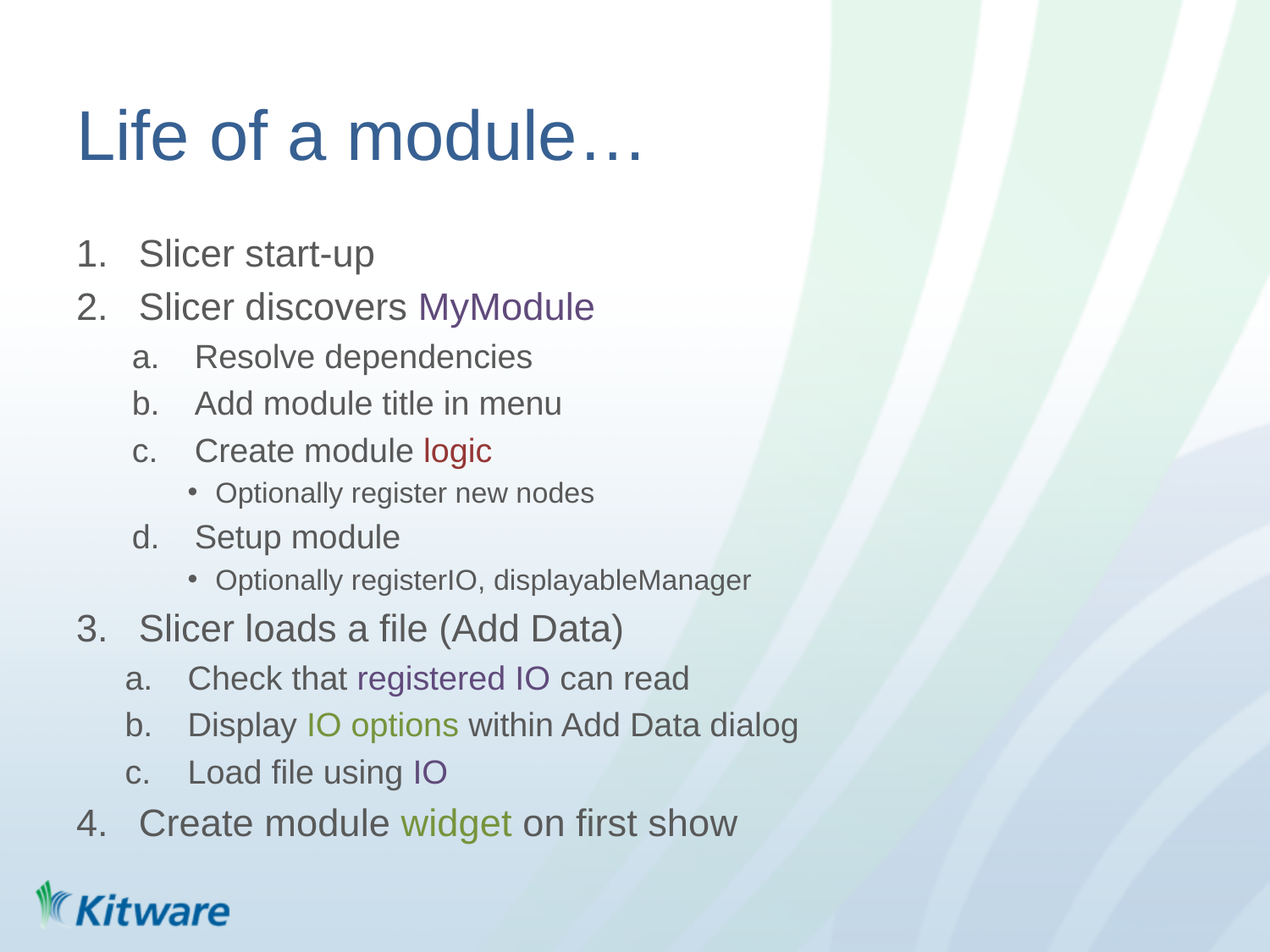

# Life of a module…
Slicer start-up
Slicer discovers MyModule
Resolve dependencies
Add module title in menu
Create module logic
Optionally register new nodes
Setup module
Optionally registerIO, displayableManager
Slicer loads a file (Add Data)
Check that registered IO can read
Display IO options within Add Data dialog
Load file using IO
Create module widget on first show